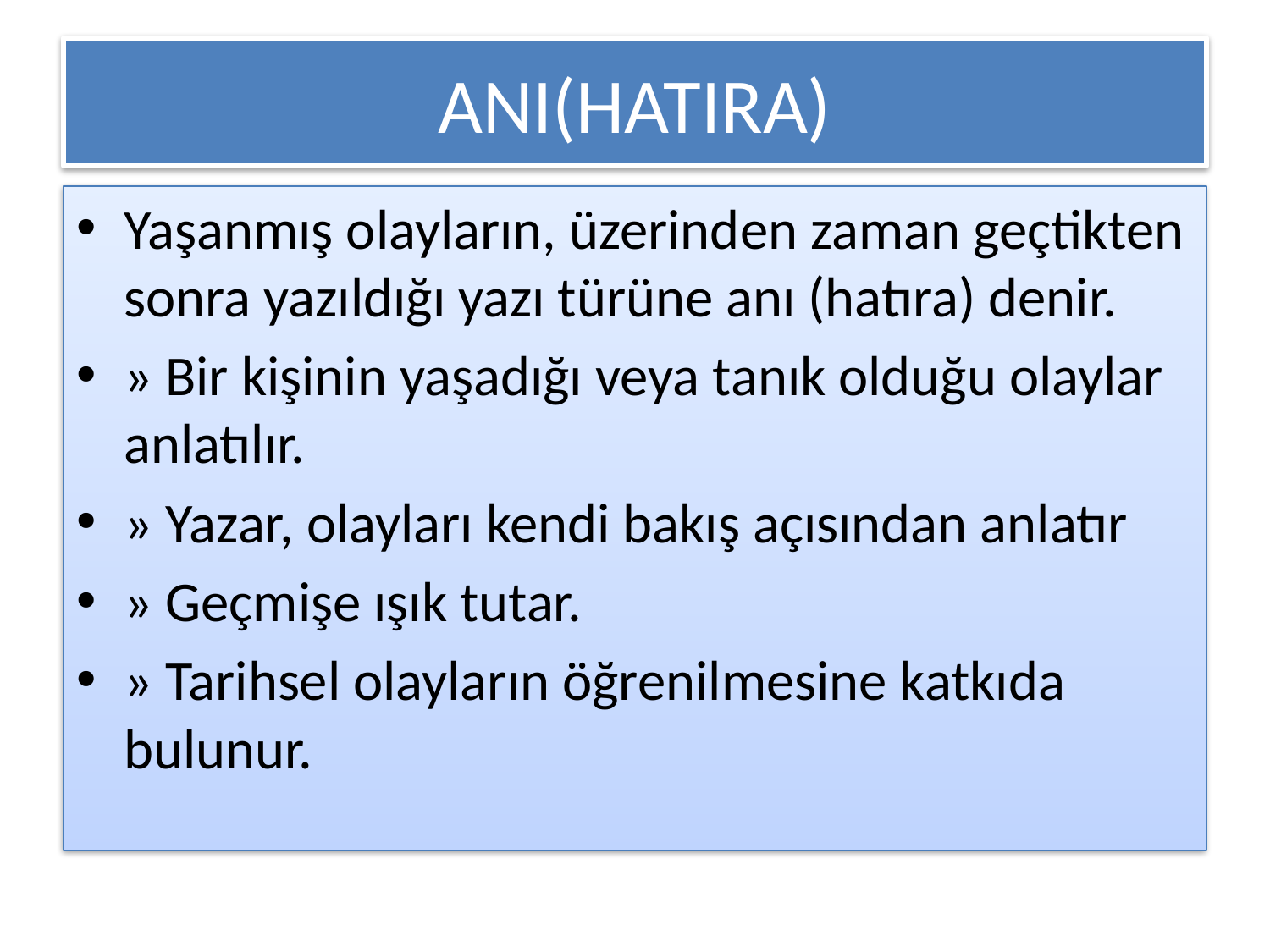

# ANI(HATIRA)
Yaşanmış olayların, üzerinden zaman geçtikten sonra yazıldığı yazı türüne anı (hatıra) denir.
» Bir kişinin yaşadığı veya tanık olduğu olaylar anlatılır.
» Yazar, olayları kendi bakış açısından anlatır
» Geçmişe ışık tutar.
» Tarihsel olayların öğrenilmesine katkıda bulunur.